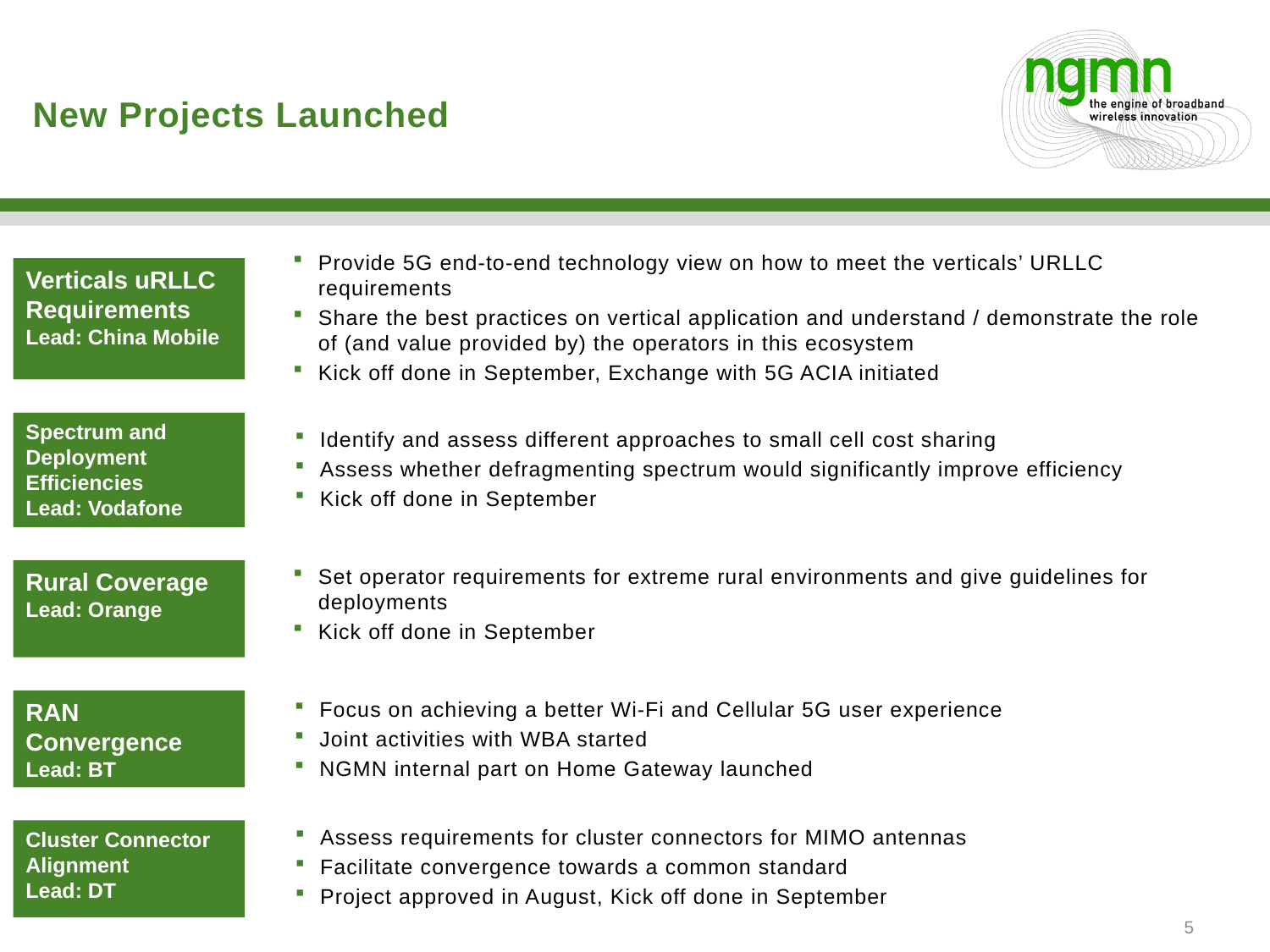

# New Projects Launched
Provide 5G end-to-end technology view on how to meet the verticals’ URLLC requirements
Share the best practices on vertical application and understand / demonstrate the role of (and value provided by) the operators in this ecosystem
Kick off done in September, Exchange with 5G ACIA initiated
Verticals uRLLC Requirements
Lead: China Mobile

Spectrum and Deployment Efficiencies
Lead: Vodafone
Identify and assess different approaches to small cell cost sharing
Assess whether defragmenting spectrum would significantly improve efficiency
Kick off done in September
Set operator requirements for extreme rural environments and give guidelines for deployments
Kick off done in September
Rural Coverage
Lead: Orange
Focus on achieving a better Wi-Fi and Cellular 5G user experience
Joint activities with WBA started
NGMN internal part on Home Gateway launched
RAN Convergence
Lead: BT
Assess requirements for cluster connectors for MIMO antennas
Facilitate convergence towards a common standard
Project approved in August, Kick off done in September
Cluster Connector Alignment
Lead: DT

5